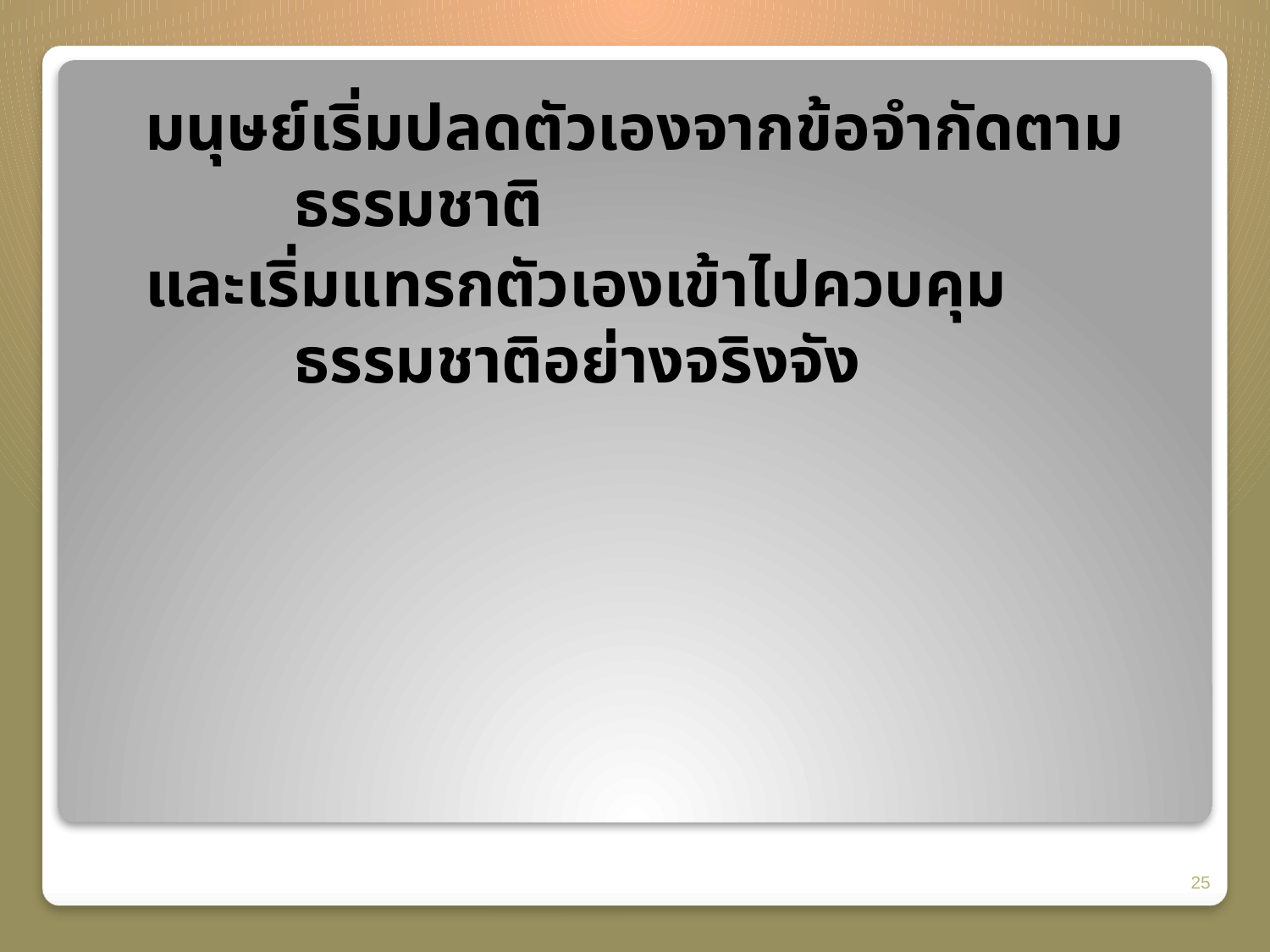

มนุษย์เริ่มปลดตัวเองจากข้อจำกัดตามธรรมชาติ
และเริ่มแทรกตัวเองเข้าไปควบคุมธรรมชาติอย่างจริงจัง
25